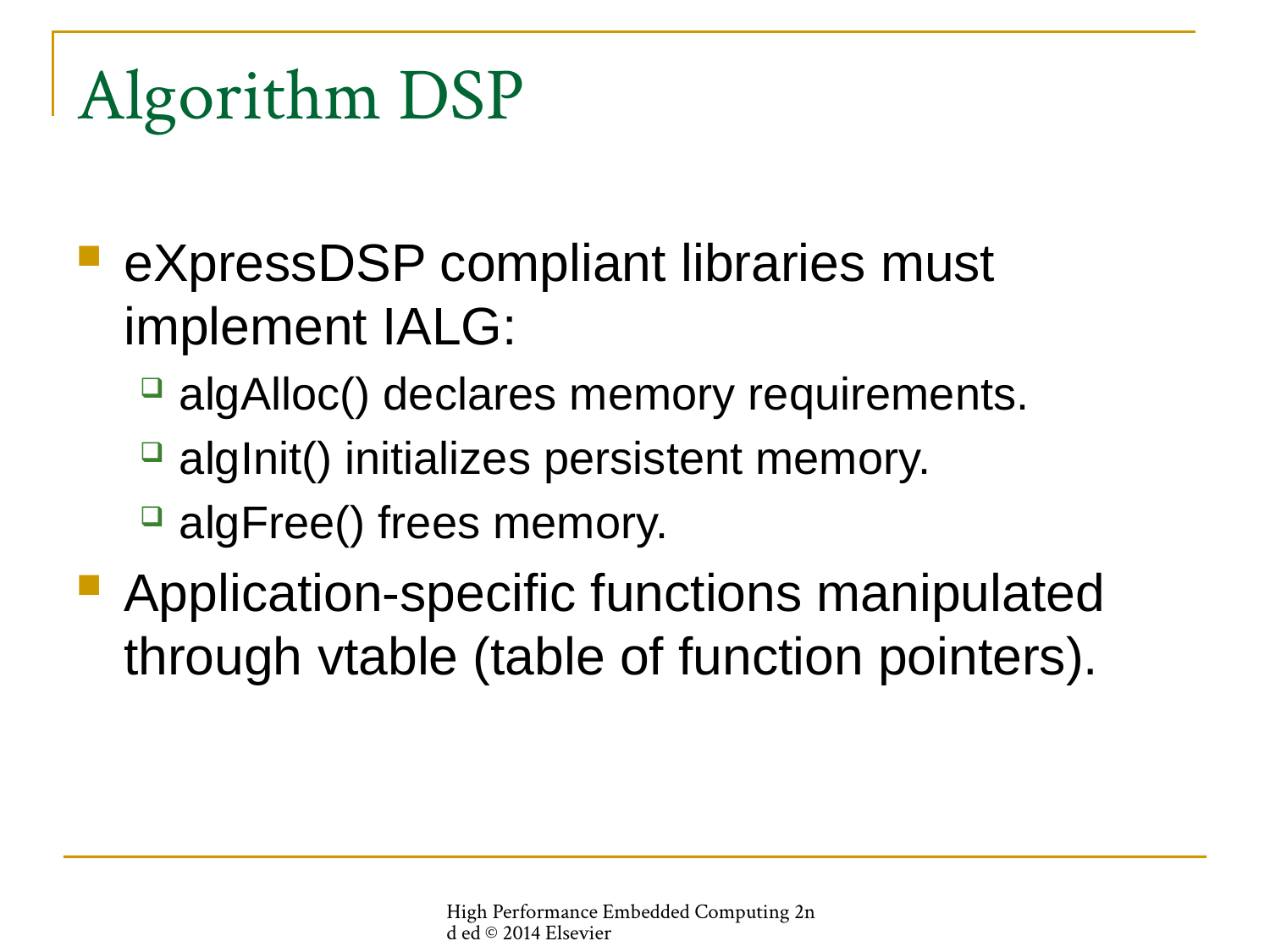

# Algorithm DSP
eXpressDSP compliant libraries must implement IALG:
algAlloc() declares memory requirements.
algInit() initializes persistent memory.
algFree() frees memory.
Application-specific functions manipulated through vtable (table of function pointers).

High Performance Embedded Computing 2nd ed © 2014 Elsevier